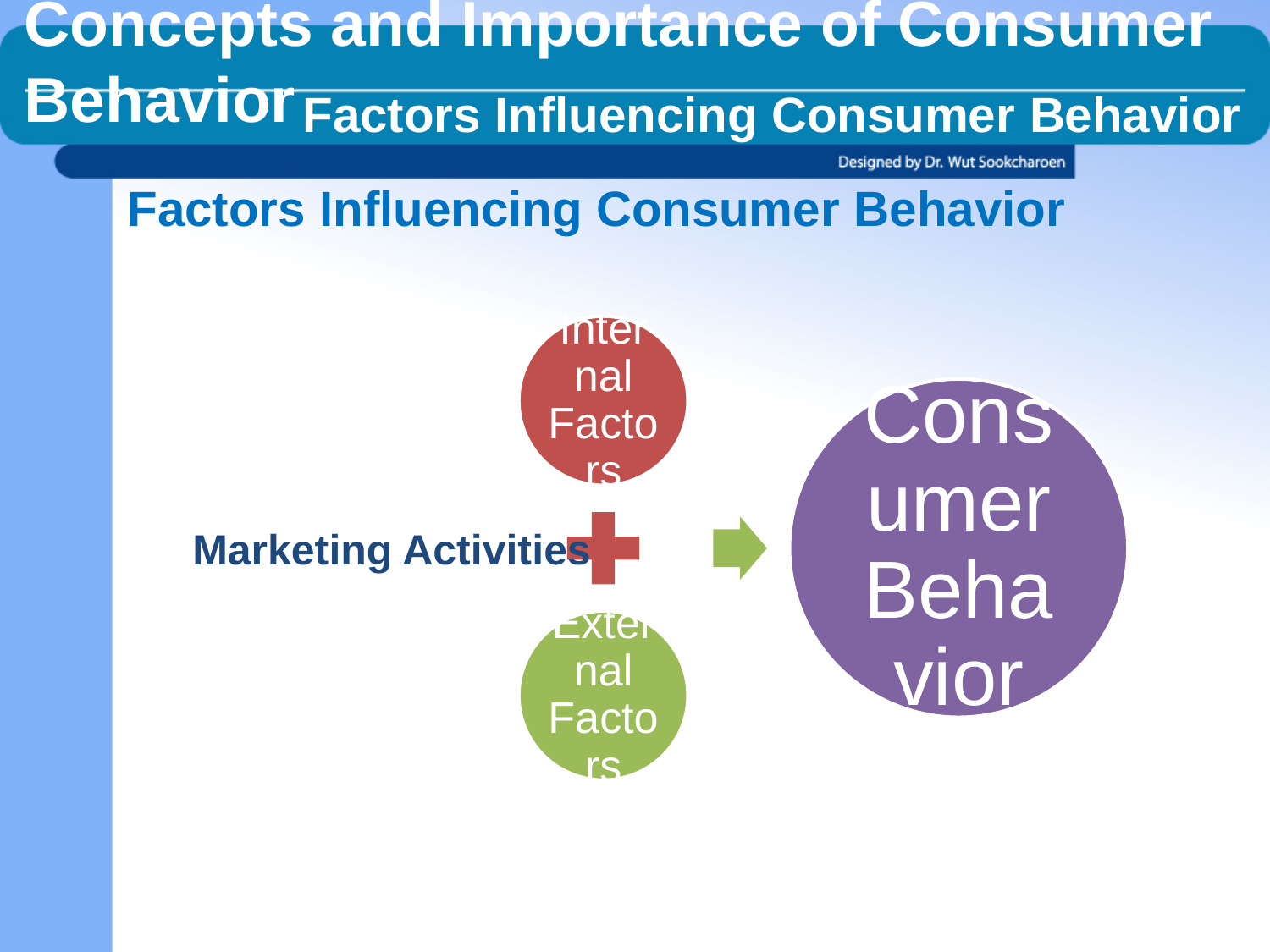

Concepts and Importance of Consumer Behavior
Factors Influencing Consumer Behavior
Factors Influencing Consumer Behavior
Internal Factors

External
Factors

Consumer
Behavior
Marketing Activities